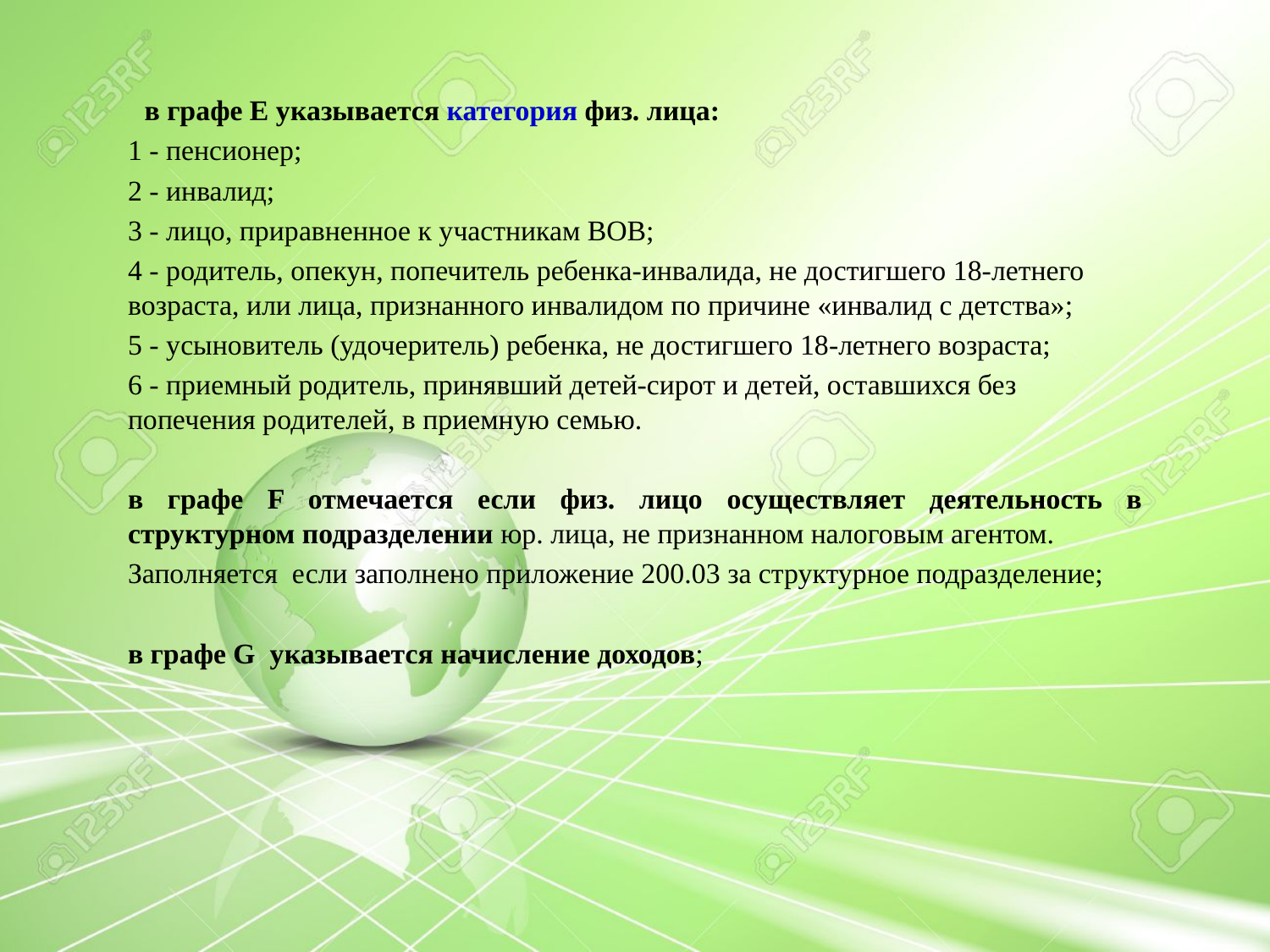

в графе E указывается категория физ. лица:
1 - пенсионер;
2 - инвалид;
3 - лицо, приравненное к участникам ВОВ;
4 - родитель, опекун, попечитель ребенка-инвалида, не достигшего 18-летнего возраста, или лица, признанного инвалидом по причине «инвалид с детства»;
5 - усыновитель (удочеритель) ребенка, не достигшего 18-летнего возраста;
6 - приемный родитель, принявший детей-сирот и детей, оставшихся без попечения родителей, в приемную семью.

в графе F отмечается если физ. лицо осуществляет деятельность в структурном подразделении юр. лица, не признанном налоговым агентом.
Заполняется  если заполнено приложение 200.03 за структурное подразделение;

в графе G  указывается начисление доходов;